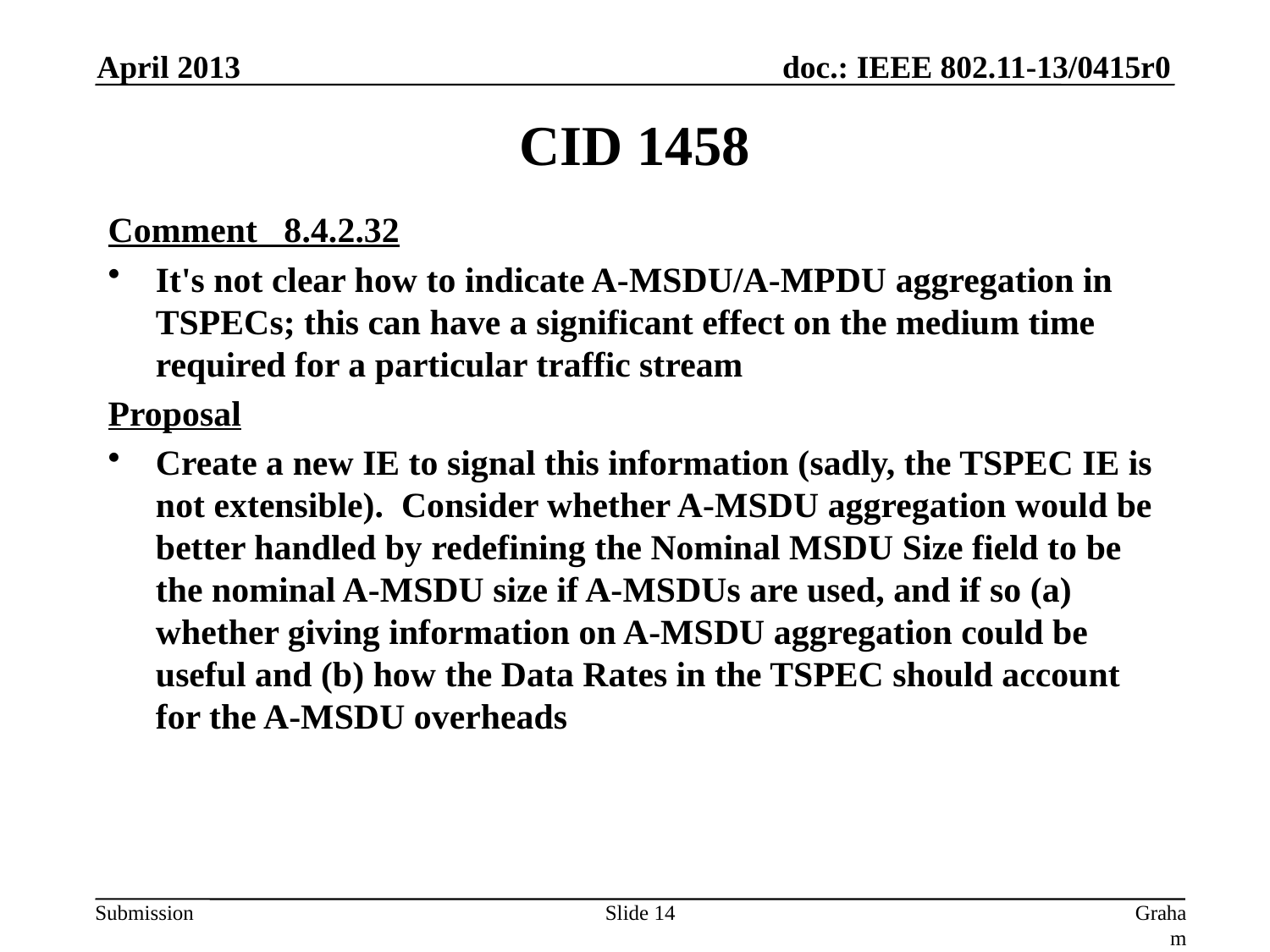

April 2013
# CID 1458
Comment   8.4.2.32
It's not clear how to indicate A-MSDU/A-MPDU aggregation in TSPECs; this can have a significant effect on the medium time required for a particular traffic stream
Proposal
Create a new IE to signal this information (sadly, the TSPEC IE is not extensible).  Consider whether A-MSDU aggregation would be better handled by redefining the Nominal MSDU Size field to be the nominal A-MSDU size if A-MSDUs are used, and if so (a) whether giving information on A-MSDU aggregation could be useful and (b) how the Data Rates in the TSPEC should account for the A-MSDU overheads

Slide 14
Graham Smith, DSP Group